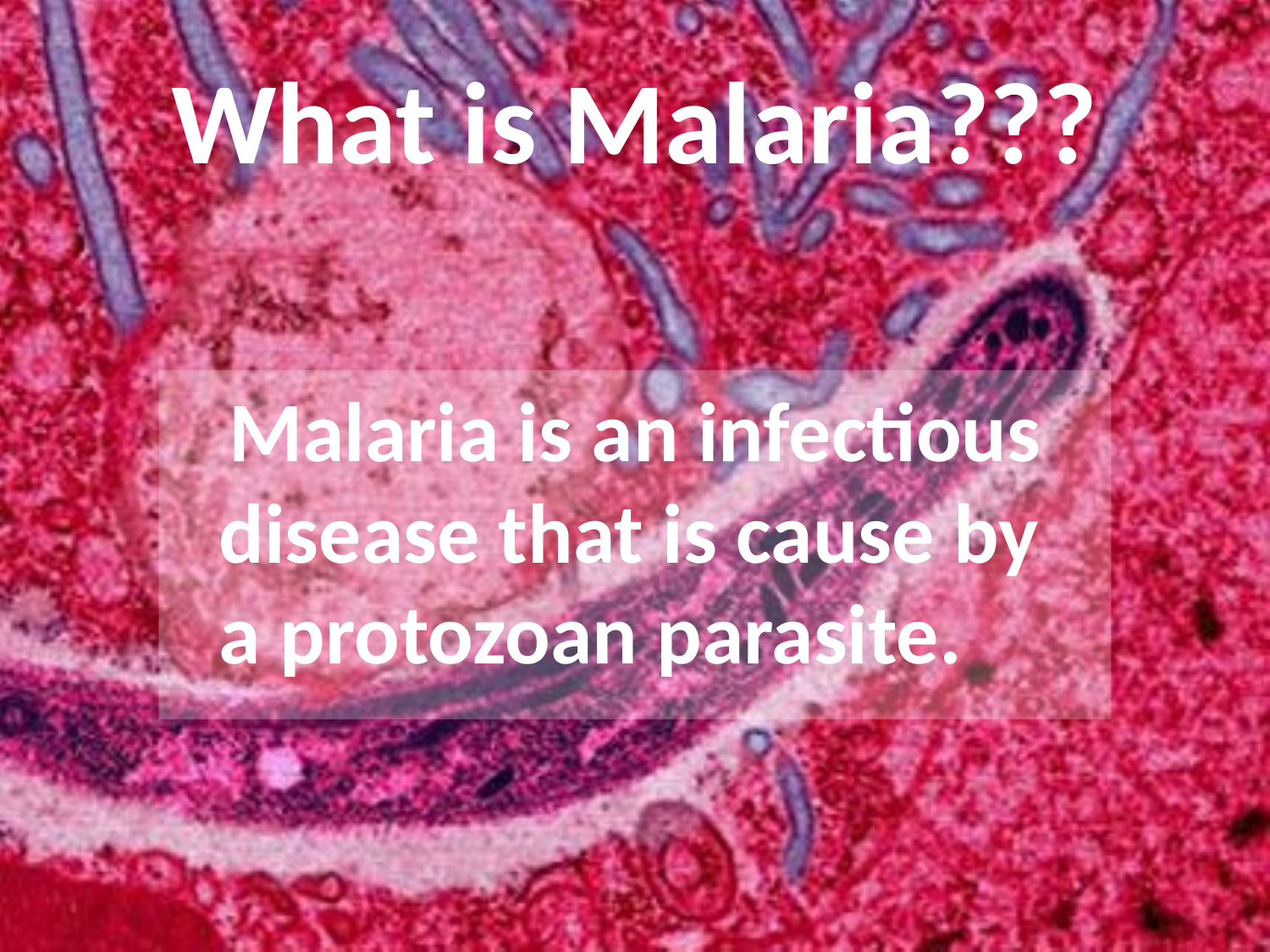

# What is Malaria???
   Malaria is an infectious disease that is cause by a protozoan parasite.